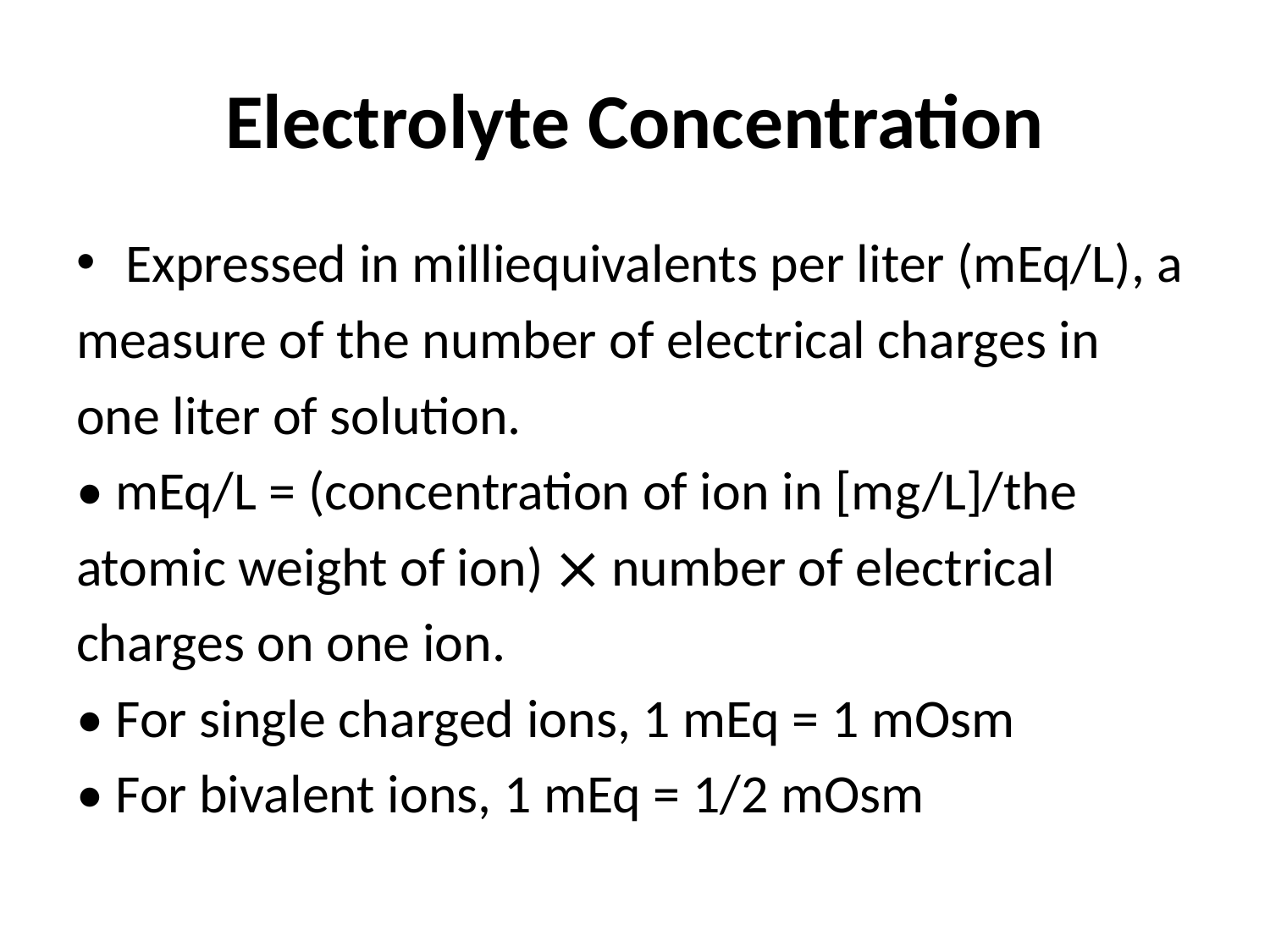

# Electrolyte Concentration
Expressed in milliequivalents per liter (mEq/L), a
measure of the number of electrical charges in
one liter of solution.
• mEq/L = (concentration of ion in [mg/L]/the
atomic weight of ion) × number of electrical
charges on one ion.
• For single charged ions, 1 mEq = 1 mOsm
• For bivalent ions, 1 mEq = 1/2 mOsm